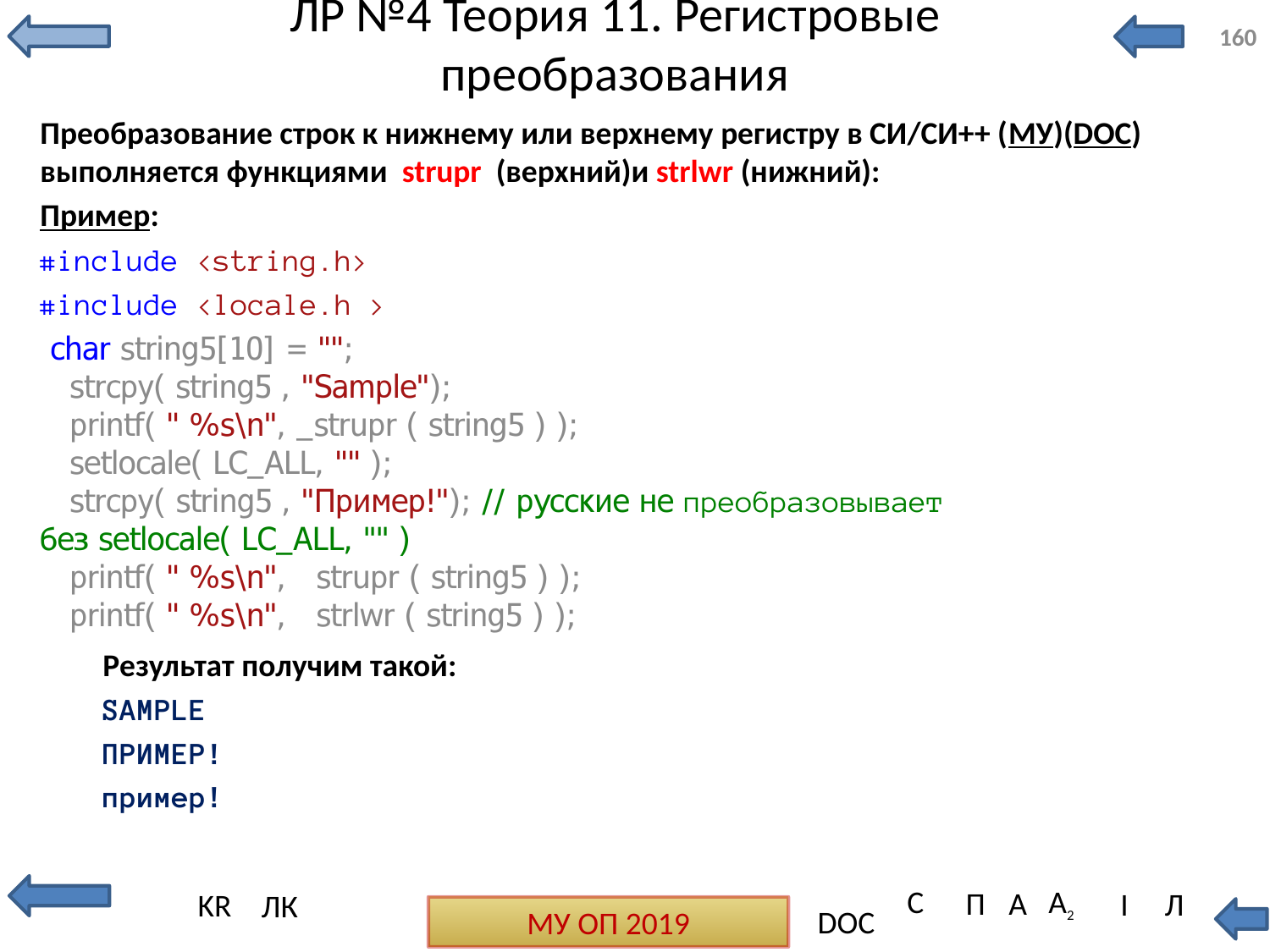

# ЛР №4 Теория 11. Регистровые преобразования
160
Преобразование строк к нижнему или верхнему регистру в СИ/СИ++ (МУ)(DOC) выполняется функциями  strupr  (верхний)и strlwr (нижний):
Пример:
#include <string.h>
#include <locale.h >
 char string5[10] = "";
   strcpy( string5 , "Sample");
   printf( " %s\n", _strupr ( string5 ) );
   setlocale( LC_ALL, "" );
   strcpy( string5 , "Пример!"); // русские не преобразовывает
без setlocale( LC_ALL, "" )
   printf( " %s\n",   strupr ( string5 ) );
   printf( " %s\n",   strlwr ( string5 ) );
Результат получим такой:
SAMPLE
ПРИМЕР!
пример!